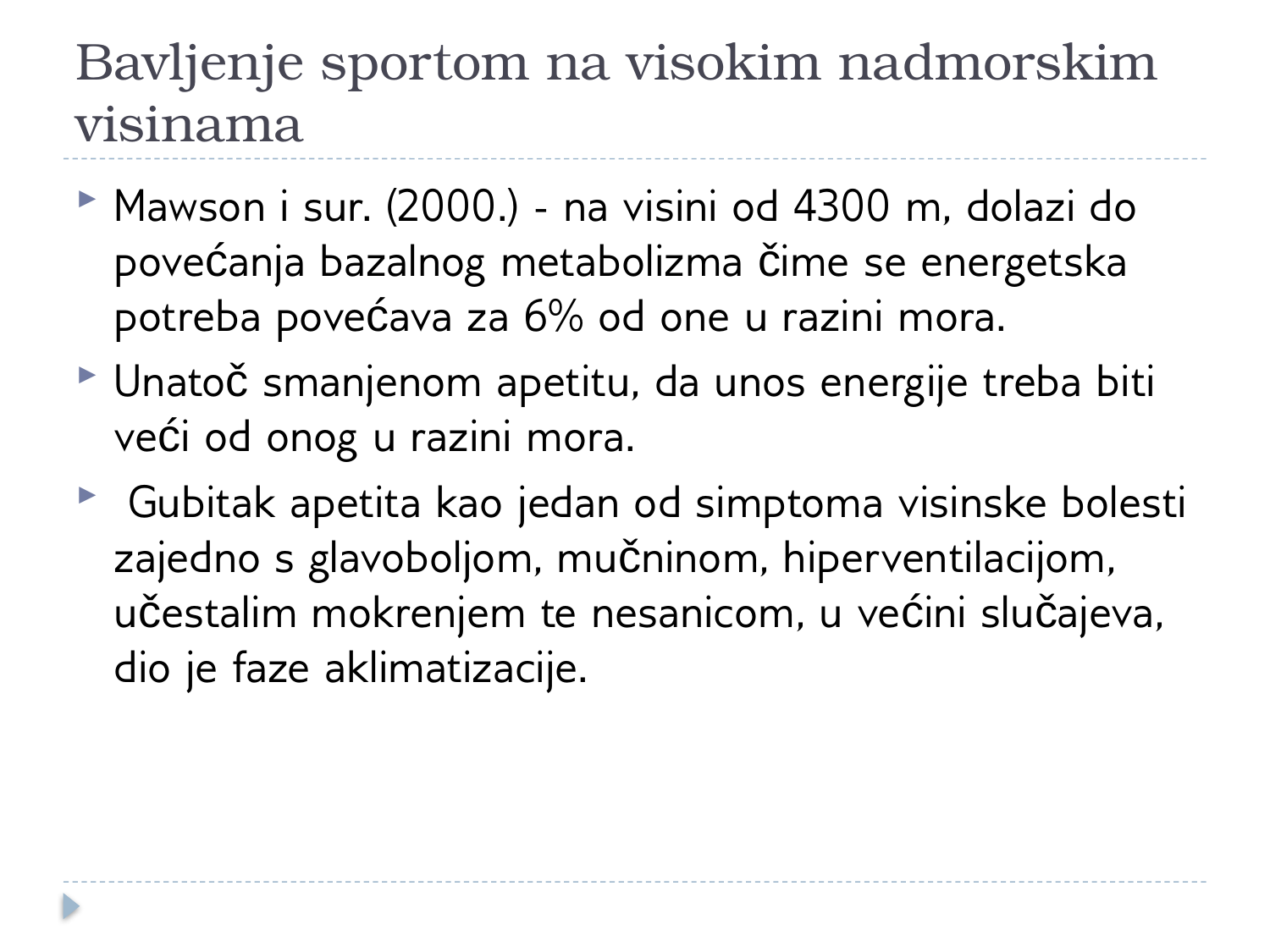

# Bavljenje sportom na visokim nadmorskim visinama
Mawson i sur. (2000.) - na visini od 4300 m, dolazi do povećanja bazalnog metabolizma čime se energetska potreba povećava za 6% od one u razini mora.
Unatoč smanjenom apetitu, da unos energije treba biti veći od onog u razini mora.
 Gubitak apetita kao jedan od simptoma visinske bolesti zajedno s glavoboljom, mučninom, hiperventilacijom, učestalim mokrenjem te nesanicom, u većini slučajeva, dio je faze aklimatizacije.